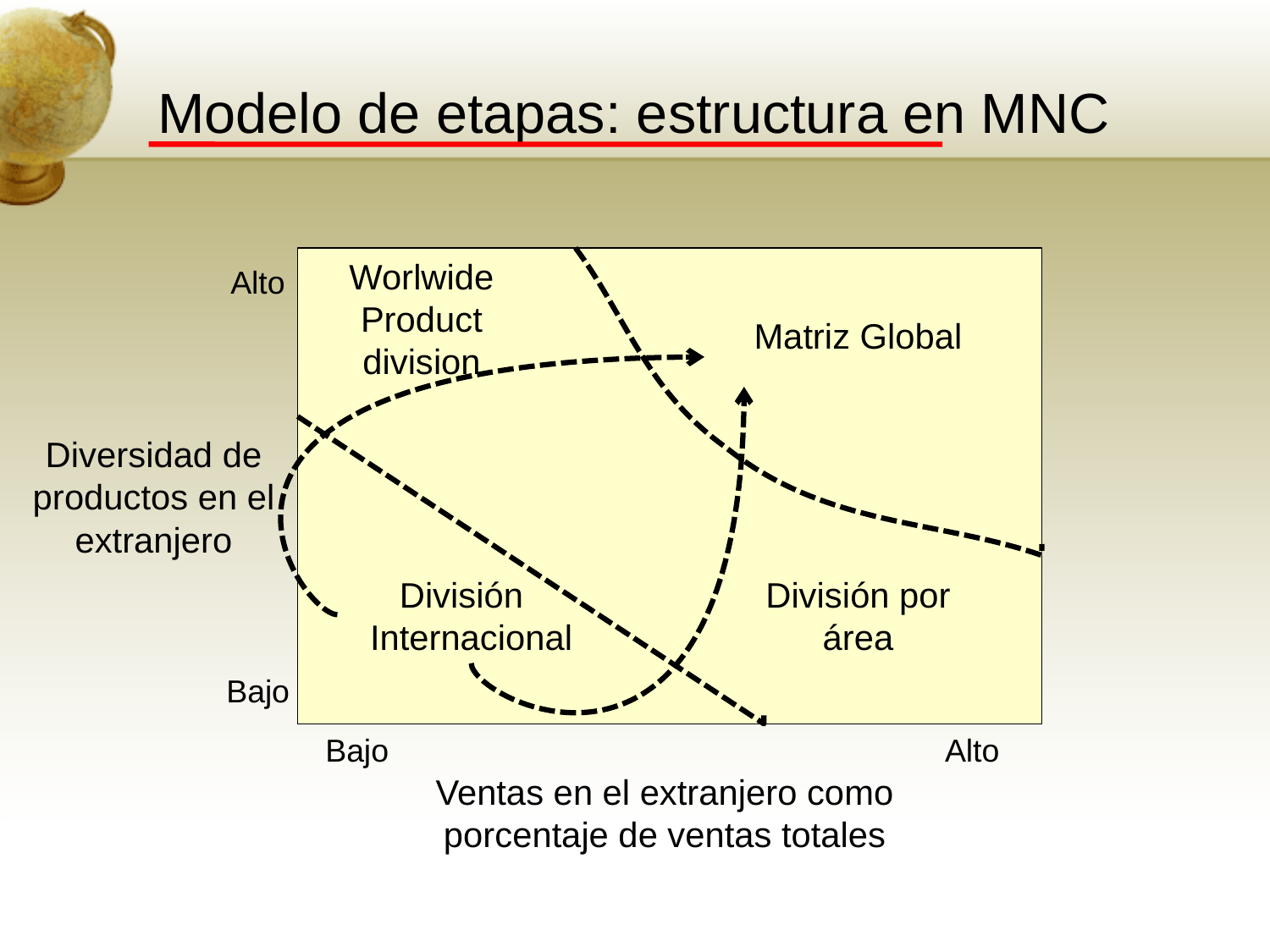

# Modelo de etapas: estructura en MNC

Worlwide Product division

Alto
Matriz Global

Diversidad de productos en el extranjero
División
Internacional
División por área
Bajo
Bajo
Alto
Ventas en el extranjero como porcentaje de ventas totales